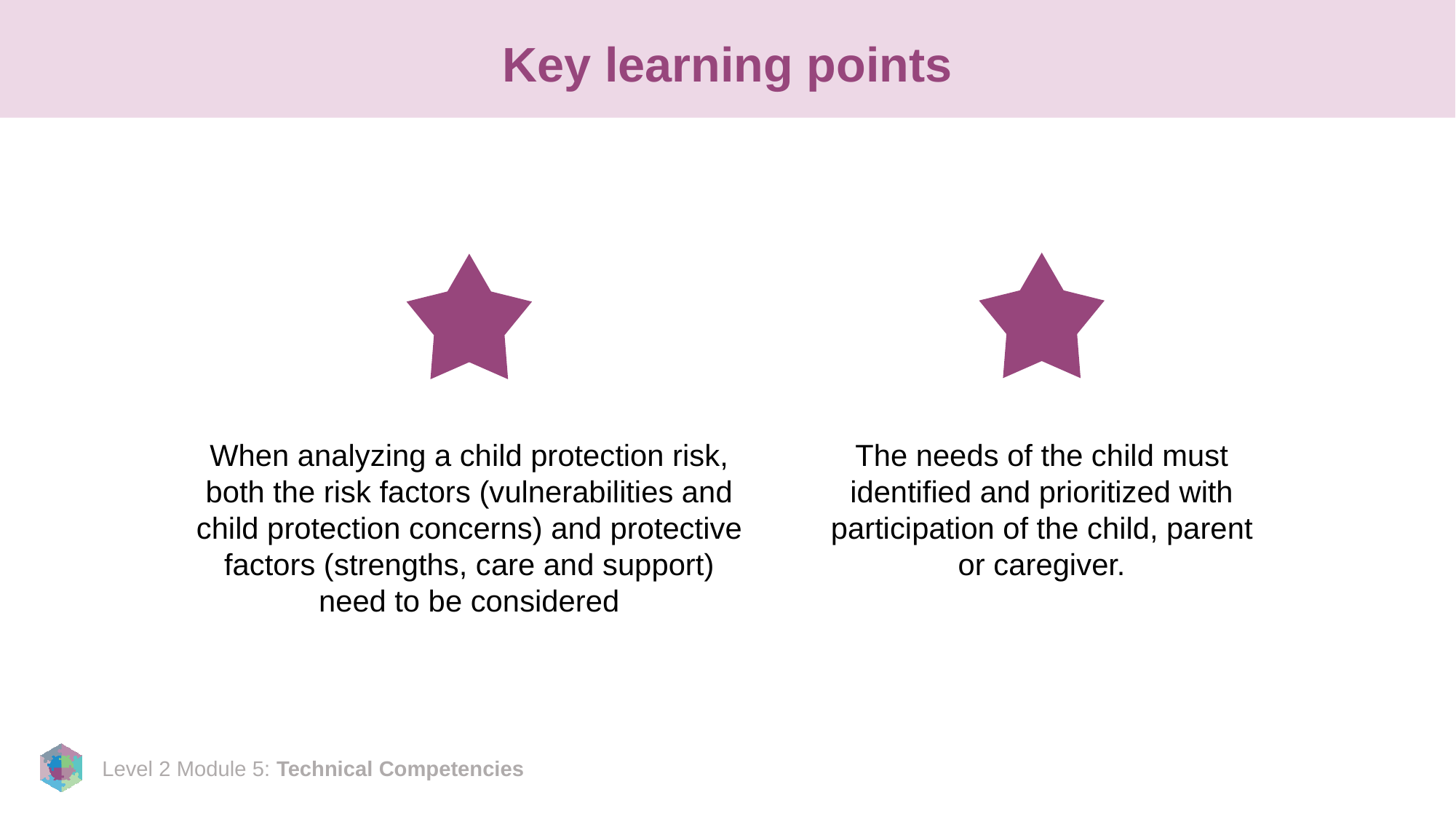

# Key learning points

When analyzing a child protection risk, both the risk factors (vulnerabilities and child protection concerns) and protective factors (strengths, care and support) need to be considered
The needs of the child must identified and prioritized with participation of the child, parent or caregiver.